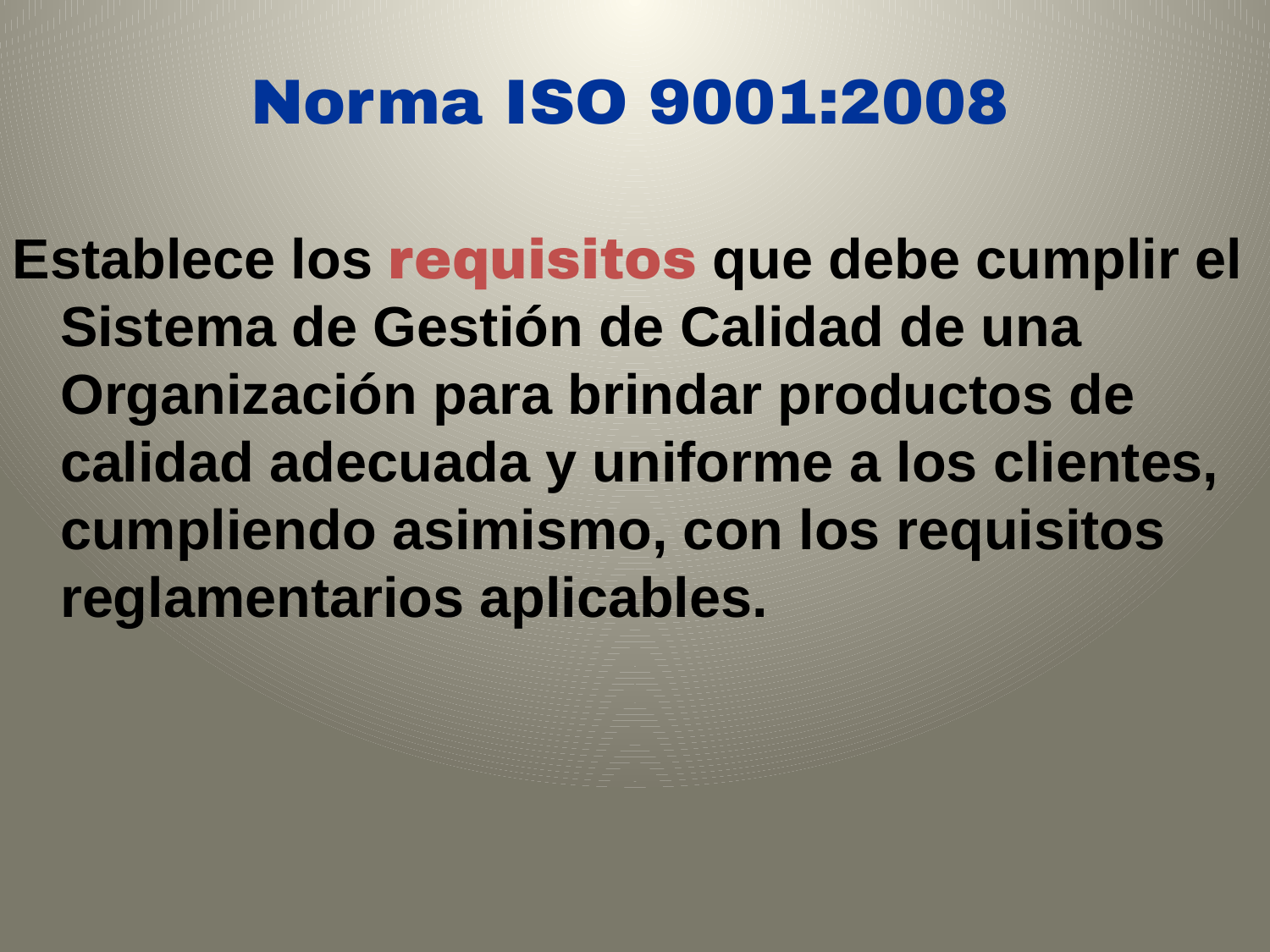

Norma ISO 9001:2008
Establece los requisitos que debe cumplir el Sistema de Gestión de Calidad de una Organización para brindar productos de calidad adecuada y uniforme a los clientes, cumpliendo asimismo, con los requisitos reglamentarios aplicables.